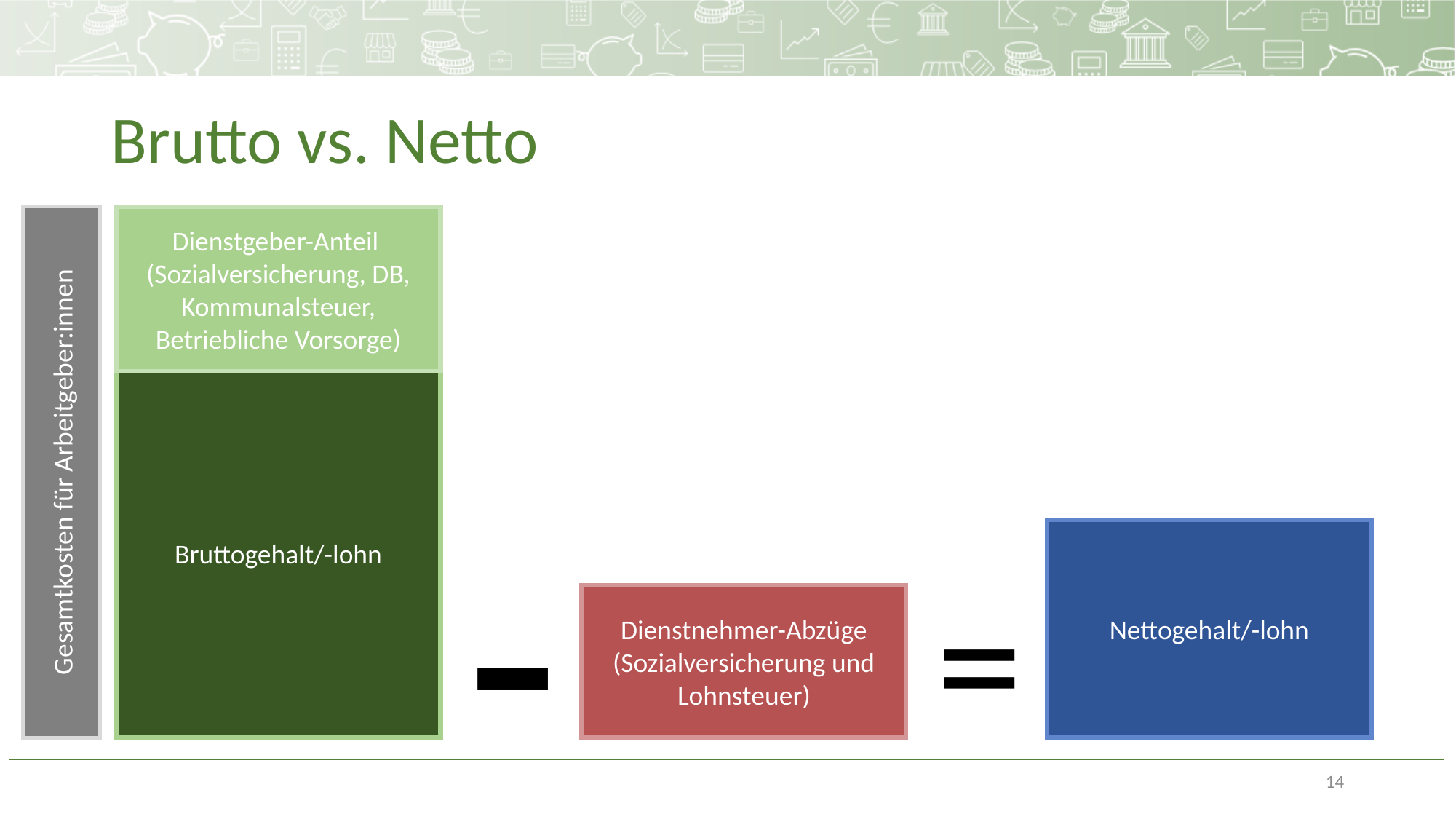

# Brutto vs. Netto
Dienstgeber-Anteil
(Sozialversicherung, DB, Kommunalsteuer, Betriebliche Vorsorge)
Bruttogehalt/-lohn
Nettogehalt/-lohn
Dienstnehmer-Abzüge
(Sozialversicherung und Lohnsteuer)
-
=
Gesamtkosten für Arbeitgeber:innen
14